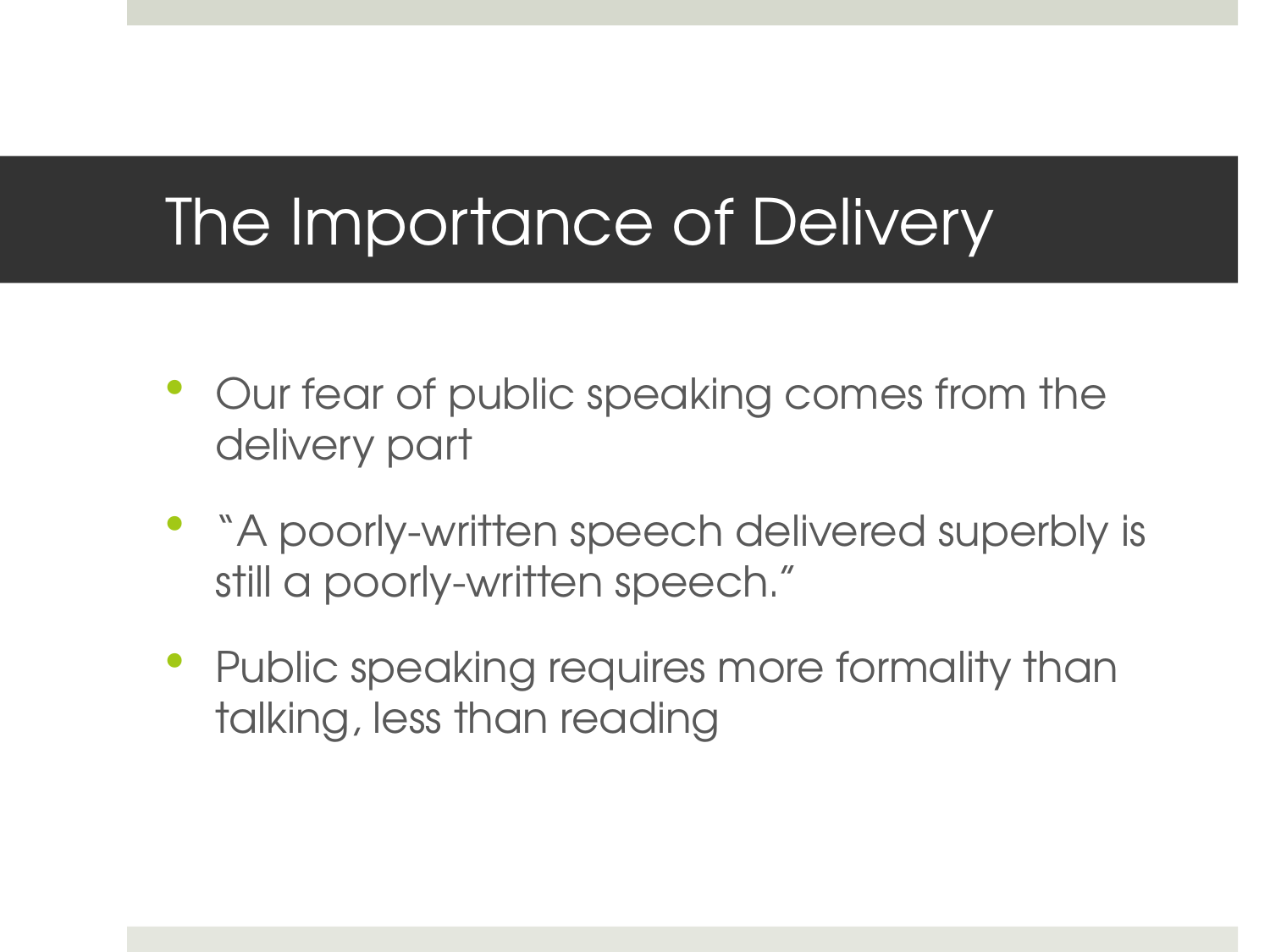

# The Importance of Delivery
Our fear of public speaking comes from the delivery part
“A poorly-written speech delivered superbly is still a poorly-written speech.”
Public speaking requires more formality than talking, less than reading